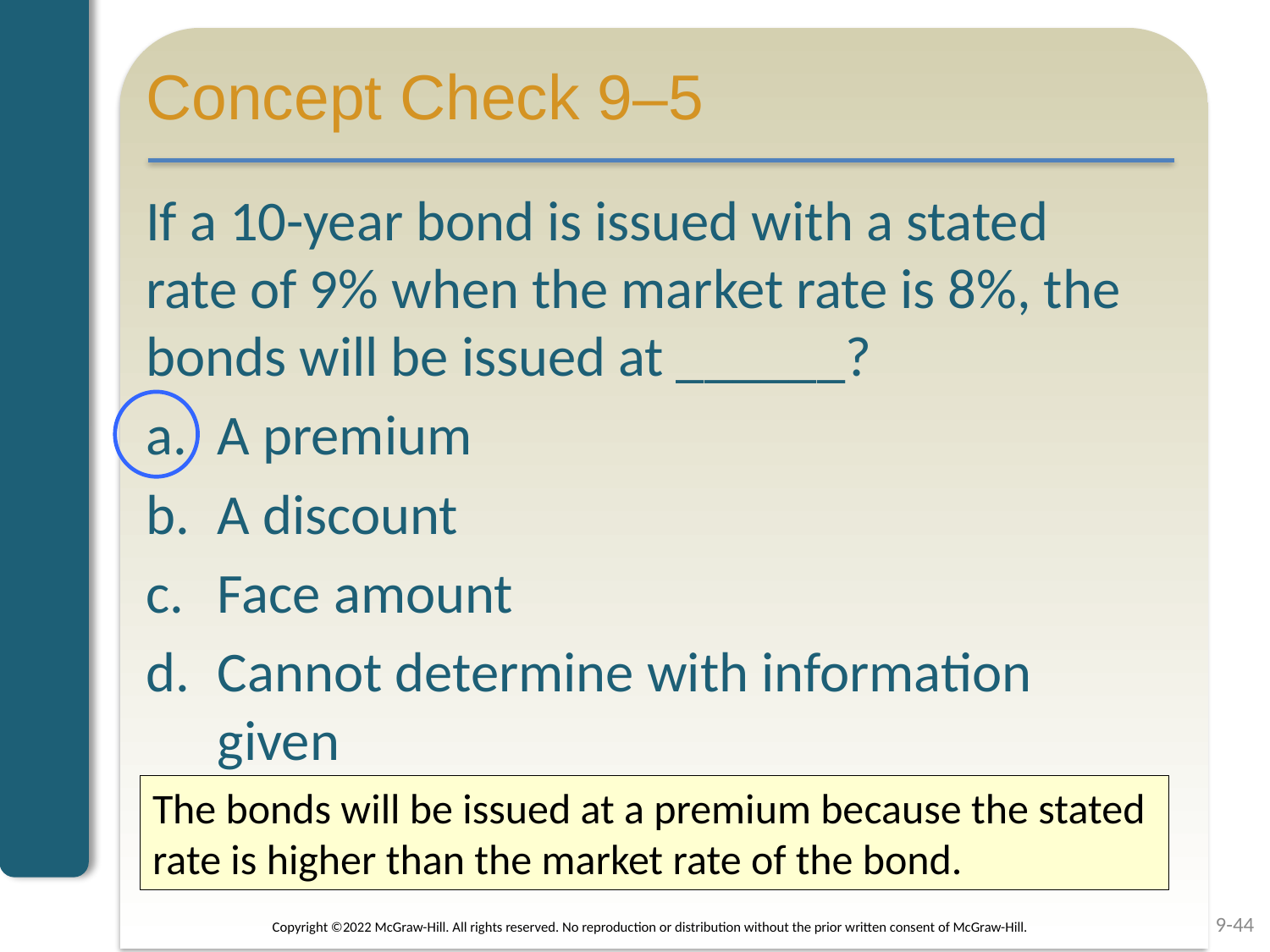

# Concept Check 9–5
If a 10-year bond is issued with a stated rate of 9% when the market rate is 8%, the bonds will be issued at ______?
A premium
A discount
Face amount
Cannot determine with information given

The bonds will be issued at a premium because the stated rate is higher than the market rate of the bond.
9-44
Copyright ©2022 McGraw-Hill. All rights reserved. No reproduction or distribution without the prior written consent of McGraw-Hill.